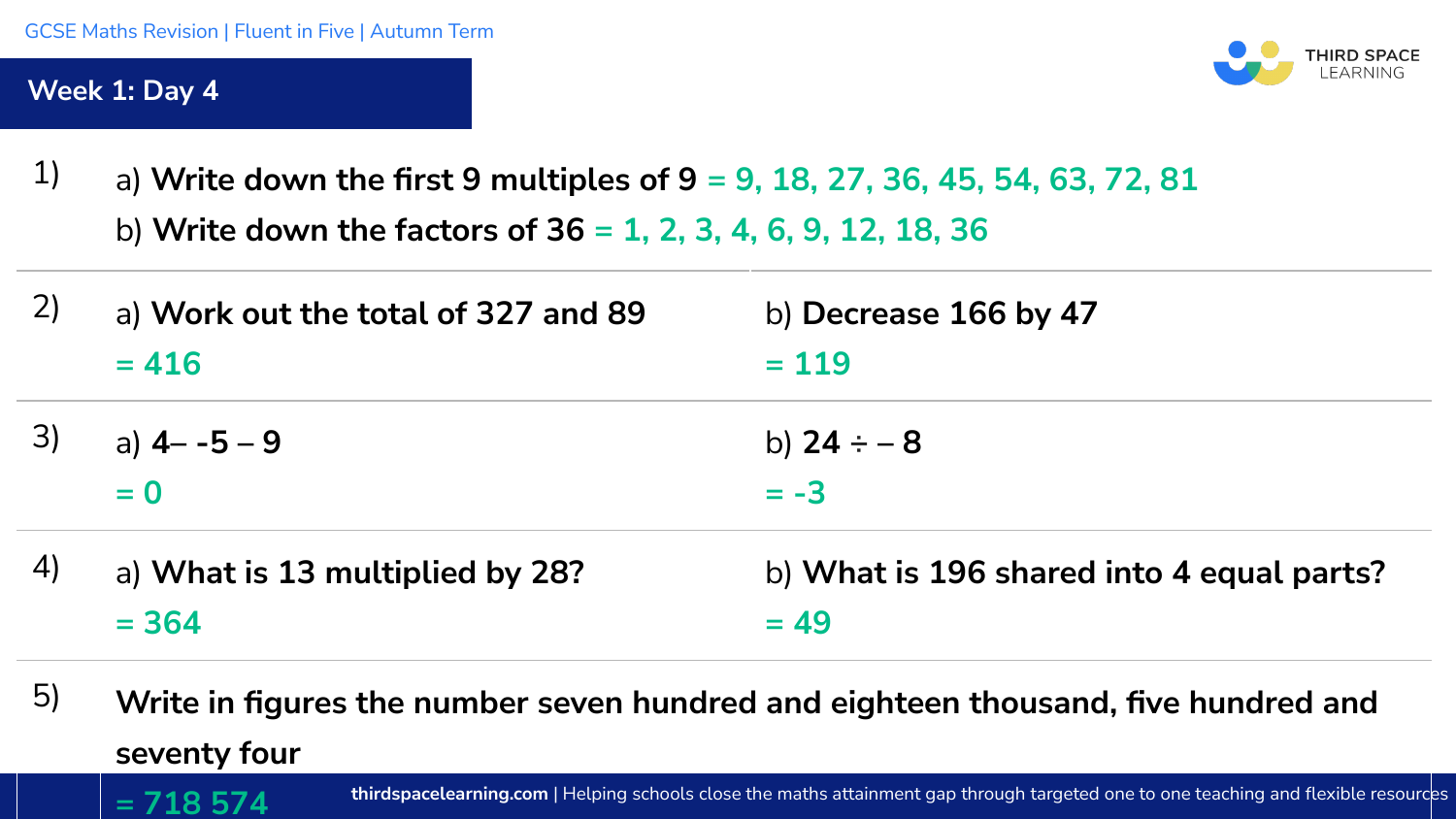

Week 1: Day 4
| 1) | a) Write down the first 9 multiples of 9 = 9, 18, 27, 36, 45, 54, 63, 72, 81 b) Write down the factors of 36 = 1, 2, 3, 4, 6, 9, 12, 18, 36 |  |
| --- | --- | --- |
| 2) | a) Work out the total of 327 and 89 = 416 | b) Decrease 166 by 47 = 119 |
| 3) | a) 4– -5 – 9 = 0 | b) 24 ÷ – 8 = -3 |
| 4) | a) What is 13 multiplied by 28? = 364 | b) What is 196 shared into 4 equal parts? = 49 |
| 5) | Write in figures the number seven hundred and eighteen thousand, five hundred and seventy four = 718 574 |  |